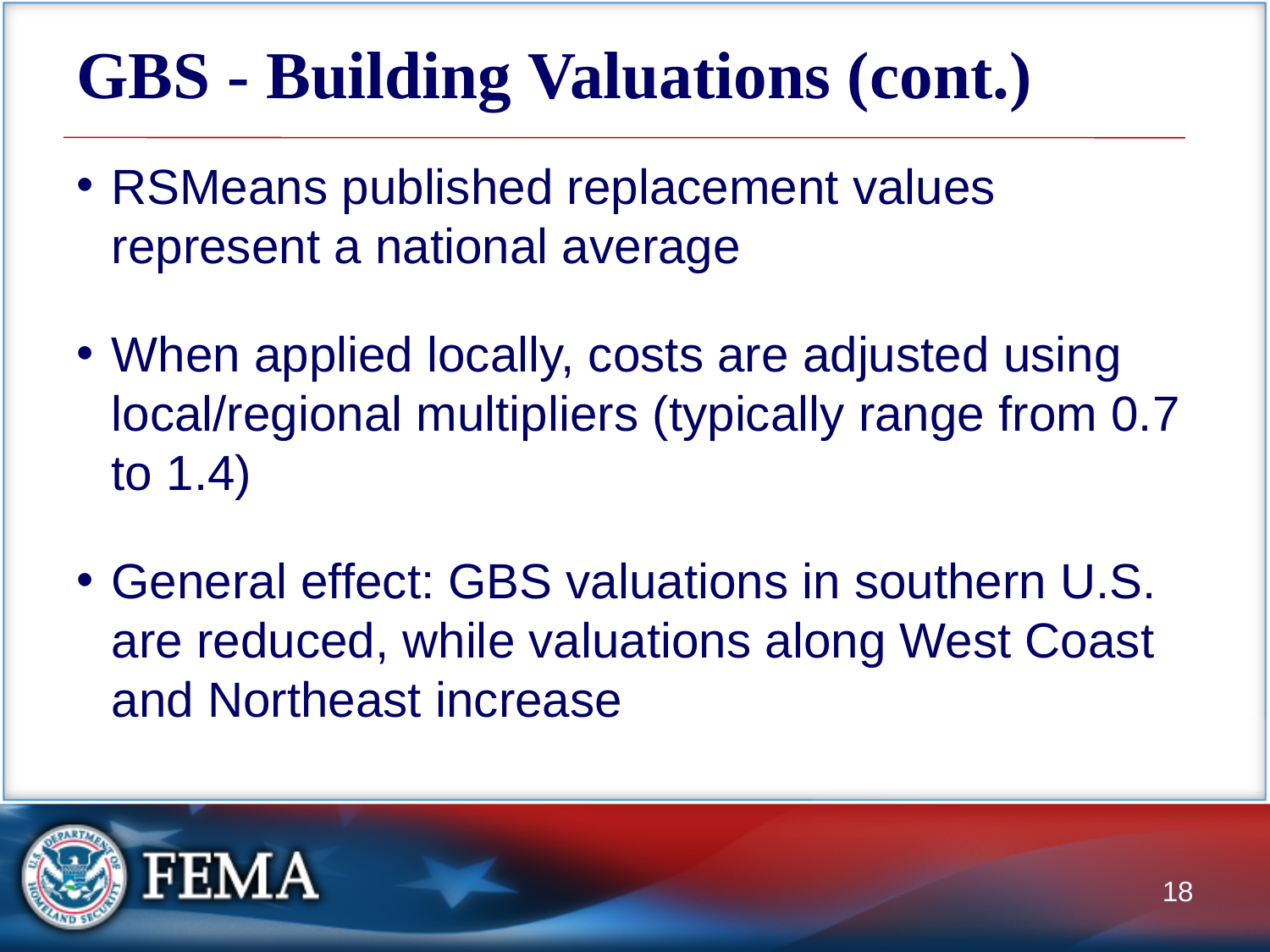

# GBS - Building Valuations (cont.)
RSMeans published replacement values represent a national average
When applied locally, costs are adjusted using local/regional multipliers (typically range from 0.7 to 1.4)
General effect: GBS valuations in southern U.S. are reduced, while valuations along West Coast and Northeast increase
18